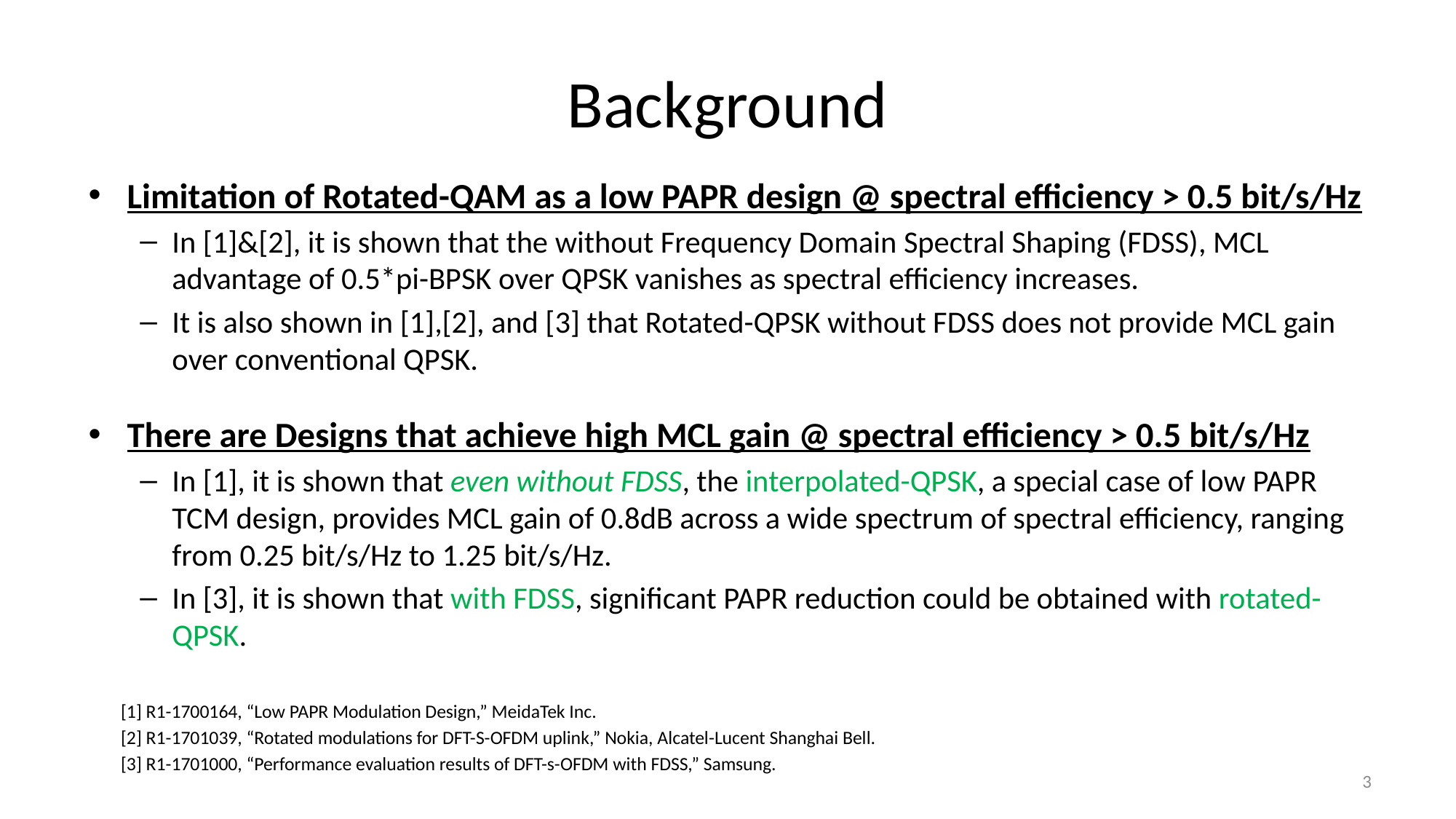

# Background
Limitation of Rotated-QAM as a low PAPR design @ spectral efficiency > 0.5 bit/s/Hz
In [1]&[2], it is shown that the without Frequency Domain Spectral Shaping (FDSS), MCL advantage of 0.5*pi-BPSK over QPSK vanishes as spectral efficiency increases.
It is also shown in [1],[2], and [3] that Rotated-QPSK without FDSS does not provide MCL gain over conventional QPSK.

There are Designs that achieve high MCL gain @ spectral efficiency > 0.5 bit/s/Hz
In [1], it is shown that even without FDSS, the interpolated-QPSK, a special case of low PAPR TCM design, provides MCL gain of 0.8dB across a wide spectrum of spectral efficiency, ranging from 0.25 bit/s/Hz to 1.25 bit/s/Hz.
In [3], it is shown that with FDSS, significant PAPR reduction could be obtained with rotated-QPSK.
[1] R1-1700164, “Low PAPR Modulation Design,” MeidaTek Inc.
[2] R1-1701039, “Rotated modulations for DFT-S-OFDM uplink,” Nokia, Alcatel-Lucent Shanghai Bell.
[3] R1-1701000, “Performance evaluation results of DFT-s-OFDM with FDSS,” Samsung.
3